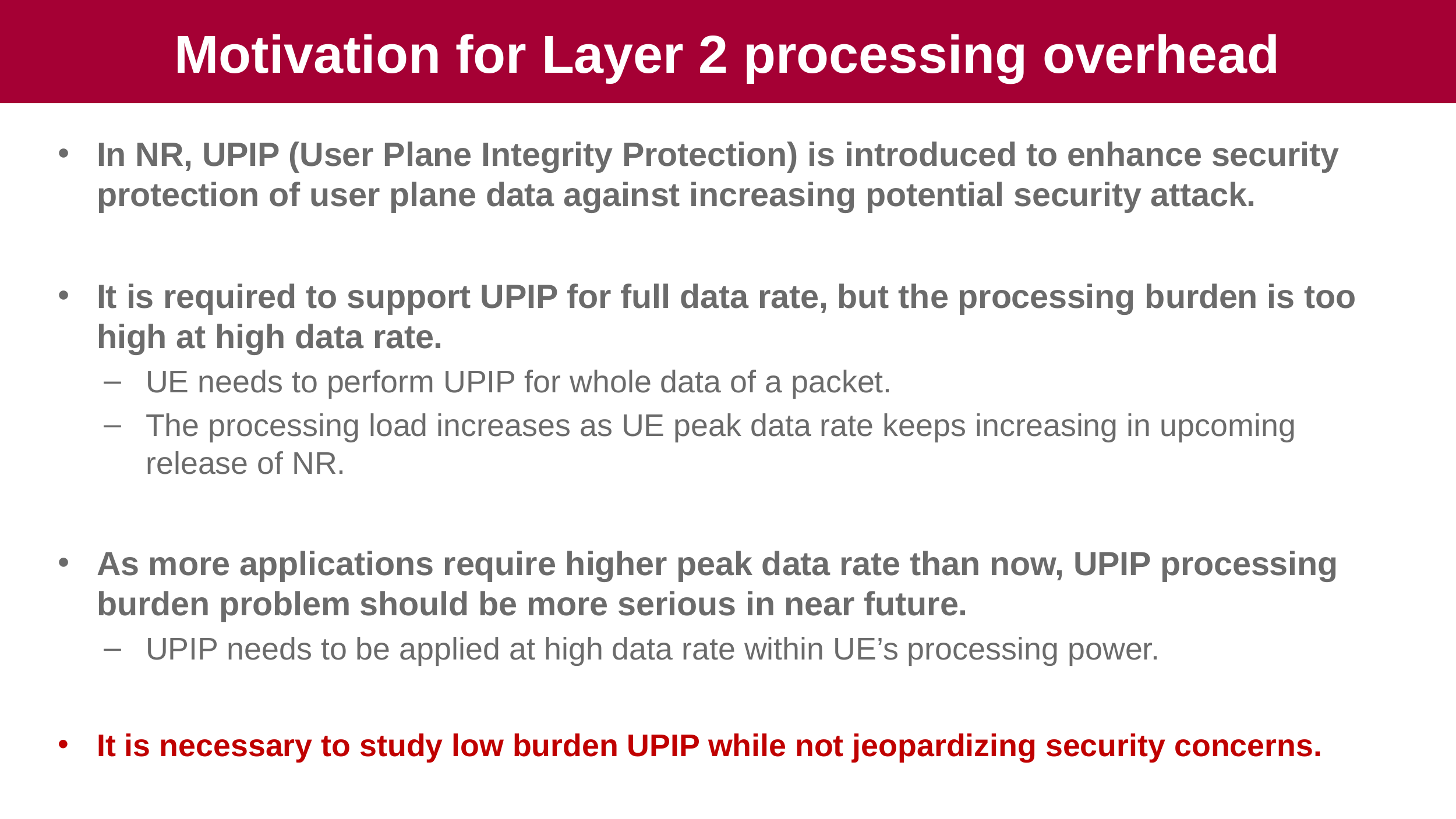

# Motivation for Layer 2 processing overhead
In NR, UPIP (User Plane Integrity Protection) is introduced to enhance security protection of user plane data against increasing potential security attack.

It is required to support UPIP for full data rate, but the processing burden is too high at high data rate.
UE needs to perform UPIP for whole data of a packet.
The processing load increases as UE peak data rate keeps increasing in upcoming release of NR.

As more applications require higher peak data rate than now, UPIP processing burden problem should be more serious in near future.
UPIP needs to be applied at high data rate within UE’s processing power.

It is necessary to study low burden UPIP while not jeopardizing security concerns.